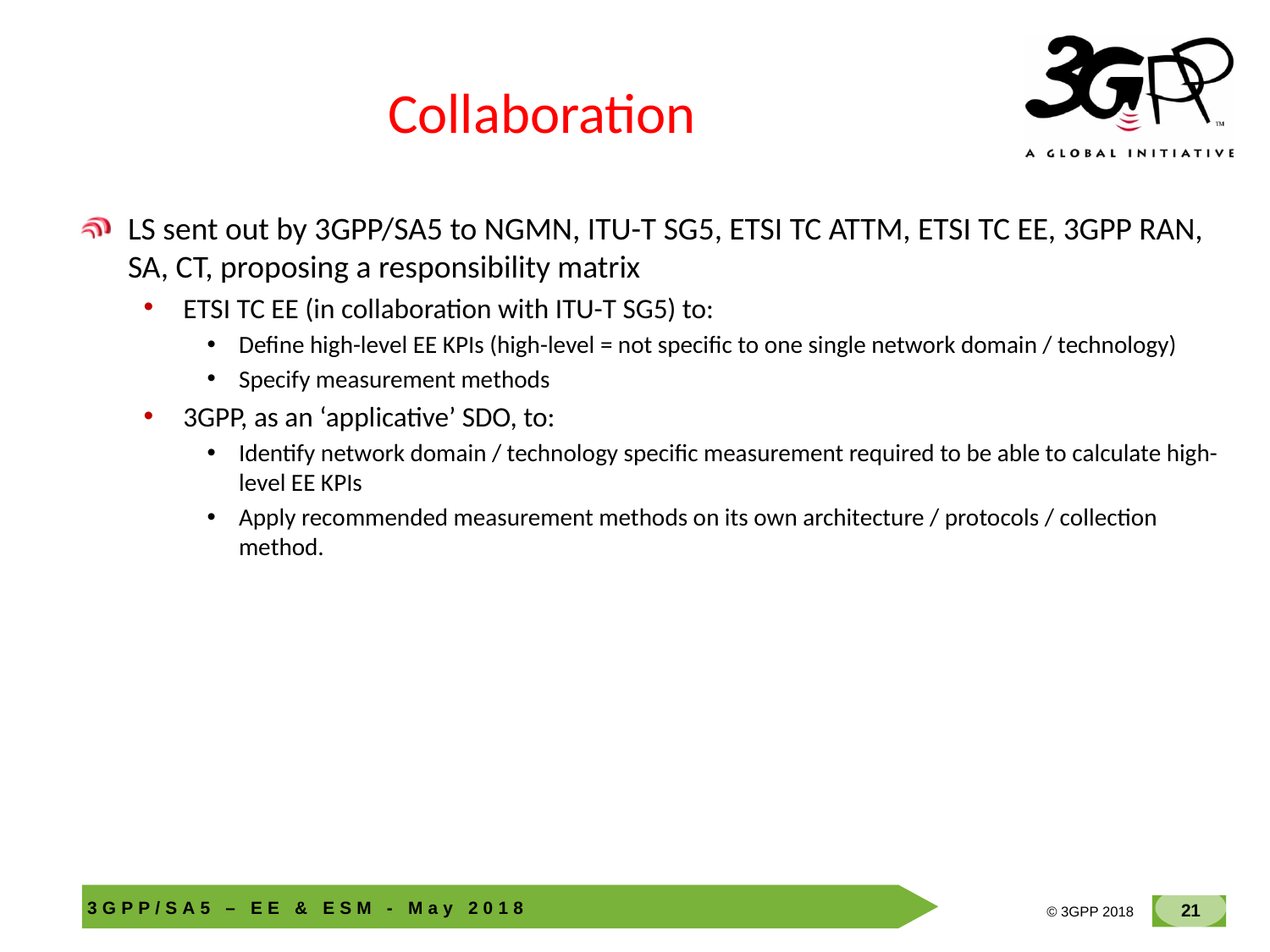

# Collaboration
LS sent out by 3GPP/SA5 to NGMN, ITU-T SG5, ETSI TC ATTM, ETSI TC EE, 3GPP RAN, SA, CT, proposing a responsibility matrix
ETSI TC EE (in collaboration with ITU-T SG5) to:
Define high-level EE KPIs (high-level = not specific to one single network domain / technology)
Specify measurement methods
3GPP, as an ‘applicative’ SDO, to:
Identify network domain / technology specific measurement required to be able to calculate high-level EE KPIs
Apply recommended measurement methods on its own architecture / protocols / collection method.